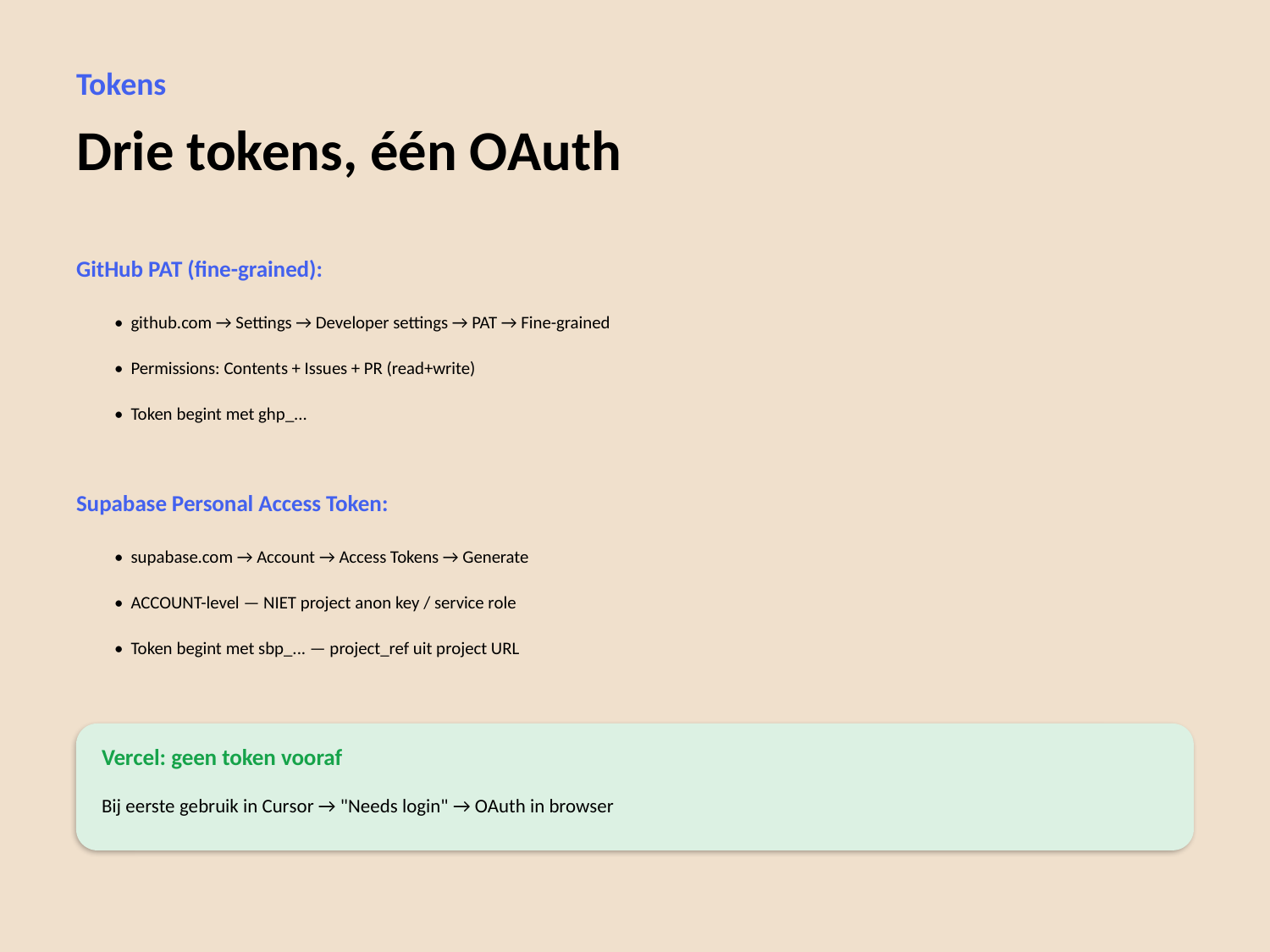

Tokens
Drie tokens, één OAuth
GitHub PAT (fine-grained):
•  github.com → Settings → Developer settings → PAT → Fine-grained
•  Permissions: Contents + Issues + PR (read+write)
•  Token begint met ghp_...
Supabase Personal Access Token:
•  supabase.com → Account → Access Tokens → Generate
•  ACCOUNT-level — NIET project anon key / service role
•  Token begint met sbp_... — project_ref uit project URL

Vercel: geen token vooraf
Bij eerste gebruik in Cursor → "Needs login" → OAuth in browser